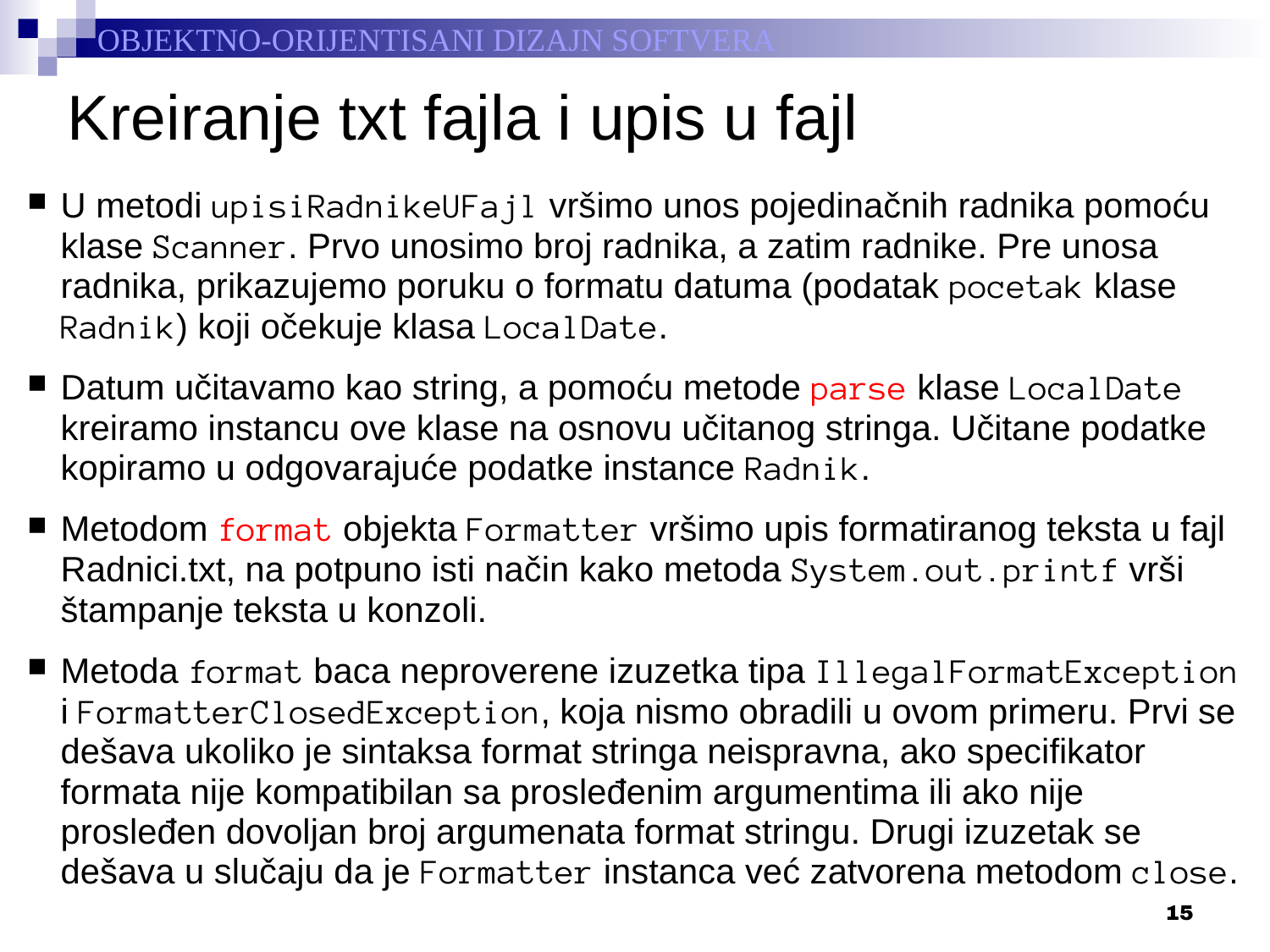

# Kreiranje txt fajla i upis u fajl
U metodi upisiRadnikeUFajl vršimo unos pojedinačnih radnika pomoću klase Scanner. Prvo unosimo broj radnika, a zatim radnike. Pre unosa radnika, prikazujemo poruku o formatu datuma (podatak pocetak klase Radnik) koji očekuje klasa LocalDate.
Datum učitavamo kao string, a pomoću metode parse klase LocalDate kreiramo instancu ove klase na osnovu učitanog stringa. Učitane podatke kopiramo u odgovarajuće podatke instance Radnik.
Metodom format objekta Formatter vršimo upis formatiranog teksta u fajl Radnici.txt, na potpuno isti način kako metoda System.out.printf vrši štampanje teksta u konzoli.
Metoda format baca neproverene izuzetka tipa IllegalFormatException i FormatterClosedException, koja nismo obradili u ovom primeru. Prvi se dešava ukoliko je sintaksa format stringa neispravna, ako specifikator formata nije kompatibilan sa prosleđenim argumentima ili ako nije prosleđen dovoljan broj argumenata format stringu. Drugi izuzetak se dešava u slučaju da je Formatter instanca već zatvorena metodom close.
15